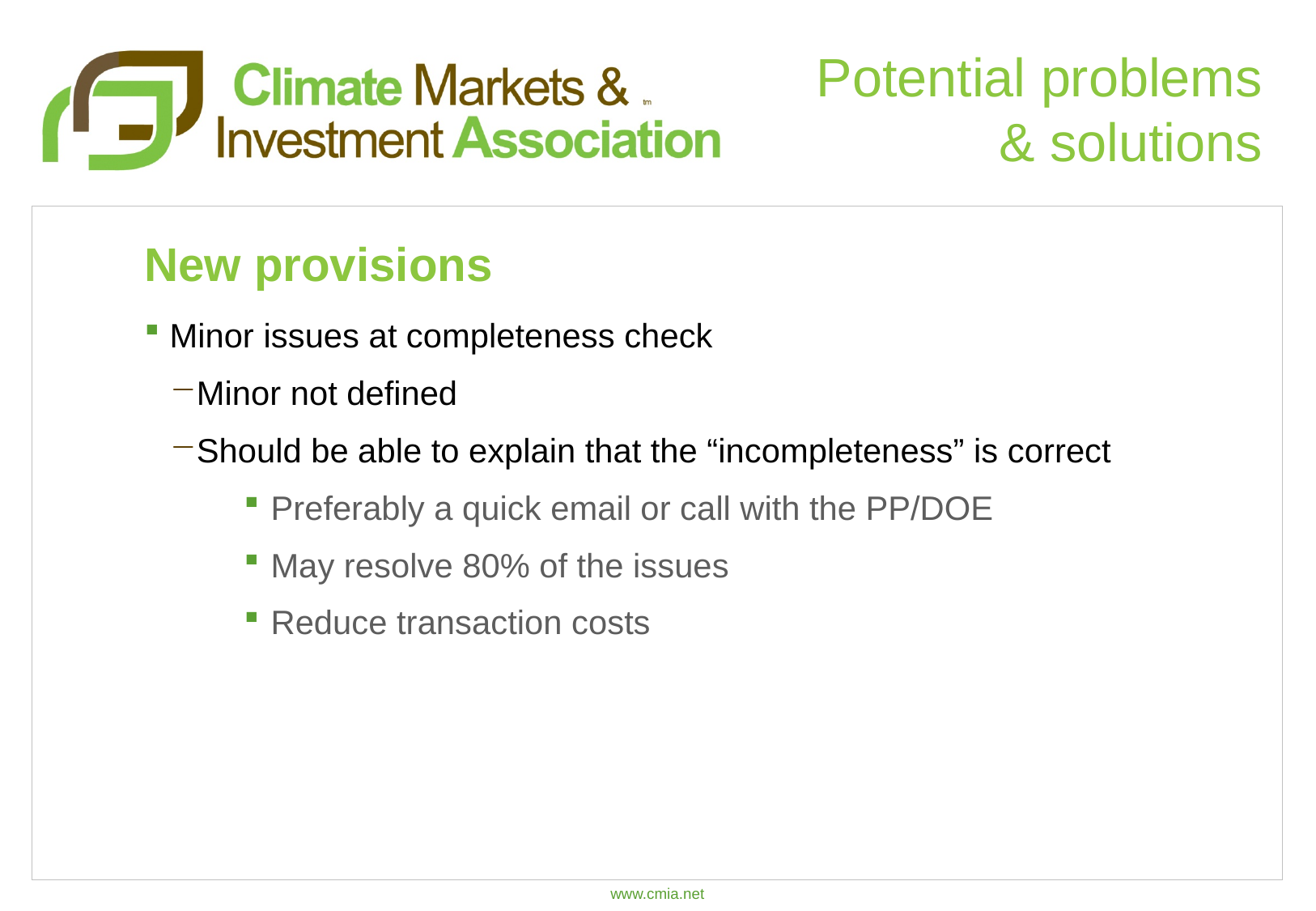

# Potential problems & solutions
New provisions
Minor issues at completeness check
Minor not defined
Should be able to explain that the “incompleteness” is correct
Preferably a quick email or call with the PP/DOE
May resolve 80% of the issues
Reduce transaction costs